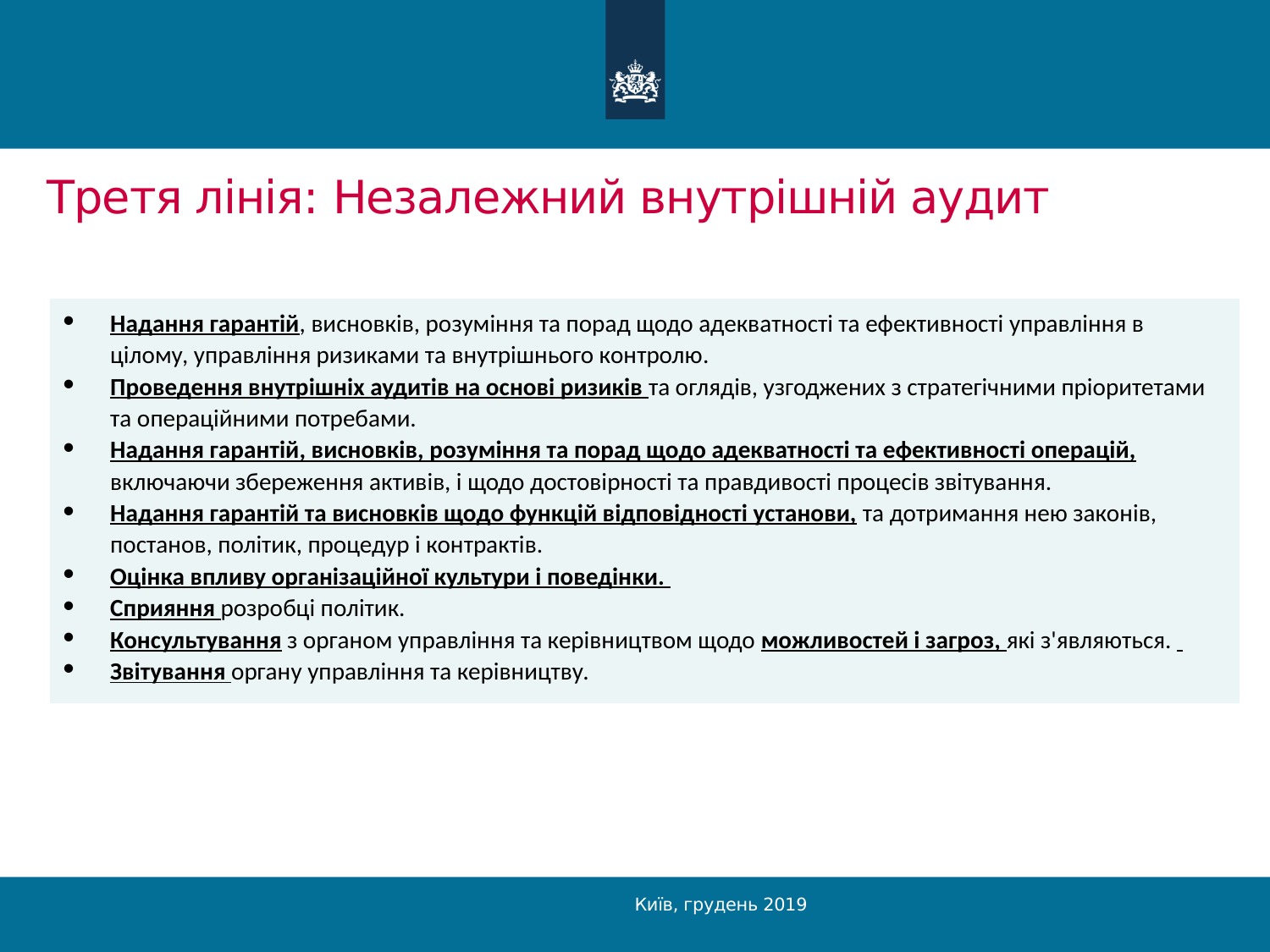

# Третя лінія: Незалежний внутрішній аудит
Надання гарантій, висновків, розуміння та порад щодо адекватності та ефективності управління в цілому, управління ризиками та внутрішнього контролю.
Проведення внутрішніх аудитів на основі ризиків та оглядів, узгоджених з стратегічними пріоритетами та операційними потребами.
Надання гарантій, висновків, розуміння та порад щодо адекватності та ефективності операцій, включаючи збереження активів, і щодо достовірності та правдивості процесів звітування.
Надання гарантій та висновків щодо функцій відповідності установи, та дотримання нею законів, постанов, політик, процедур і контрактів.
Оцінка впливу організаційної культури і поведінки.
Сприяння розробці політик.
Консультування з органом управління та керівництвом щодо можливостей і загроз, які з'являються.
Звітування органу управління та керівництву.
Київ, грудень 2019